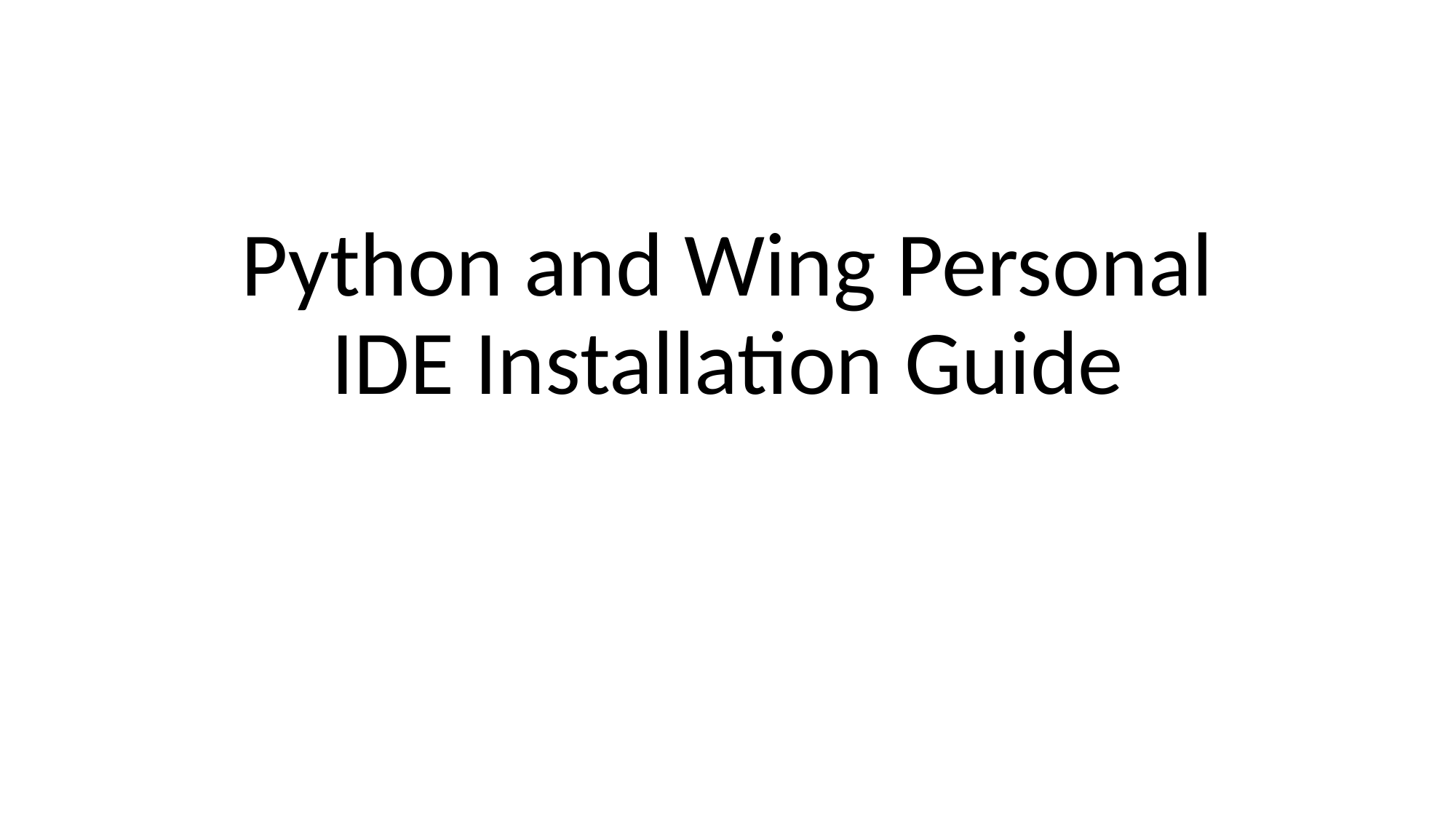

# Python and Wing Personal IDE Installation Guide